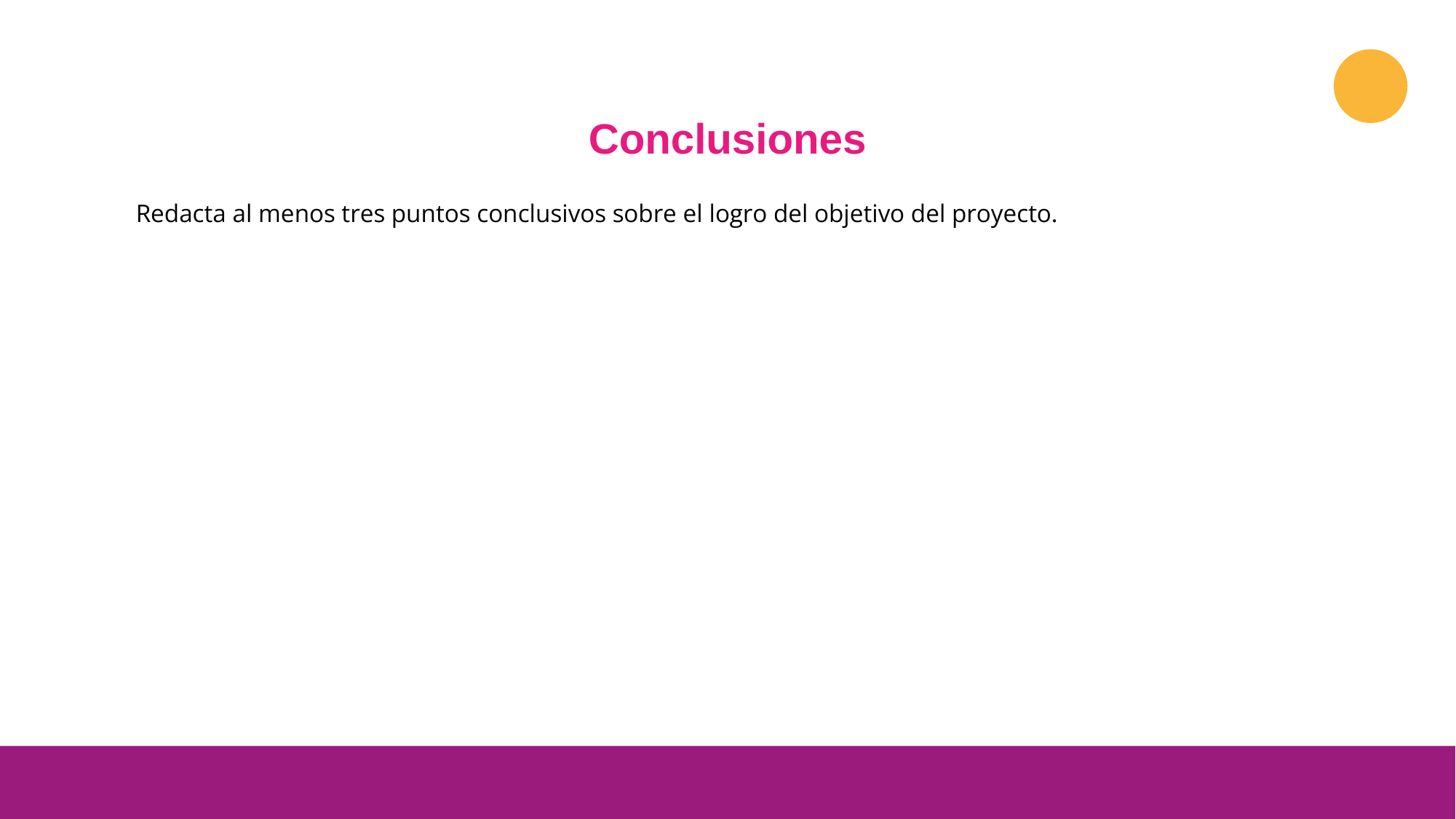

Conclusiones
Redacta al menos tres puntos conclusivos sobre el logro del objetivo del proyecto.